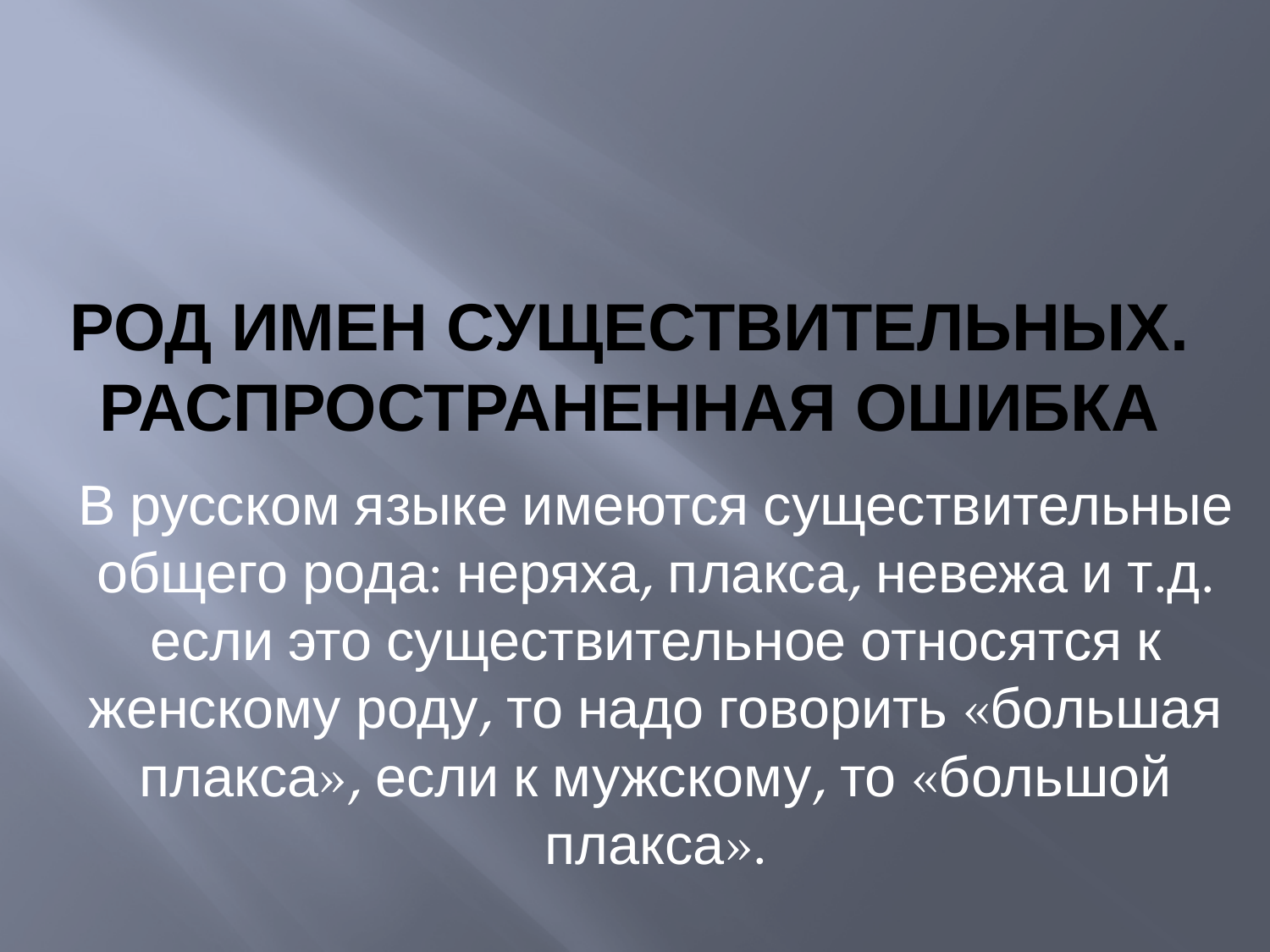

# Род имен существительных. Распространенная ошибка
В русском языке имеются существительные общего рода: неряха, плакса, невежа и т.д. если это существительное относятся к женскому роду, то надо говорить «большая плакса», если к мужскому, то «большой плакса».